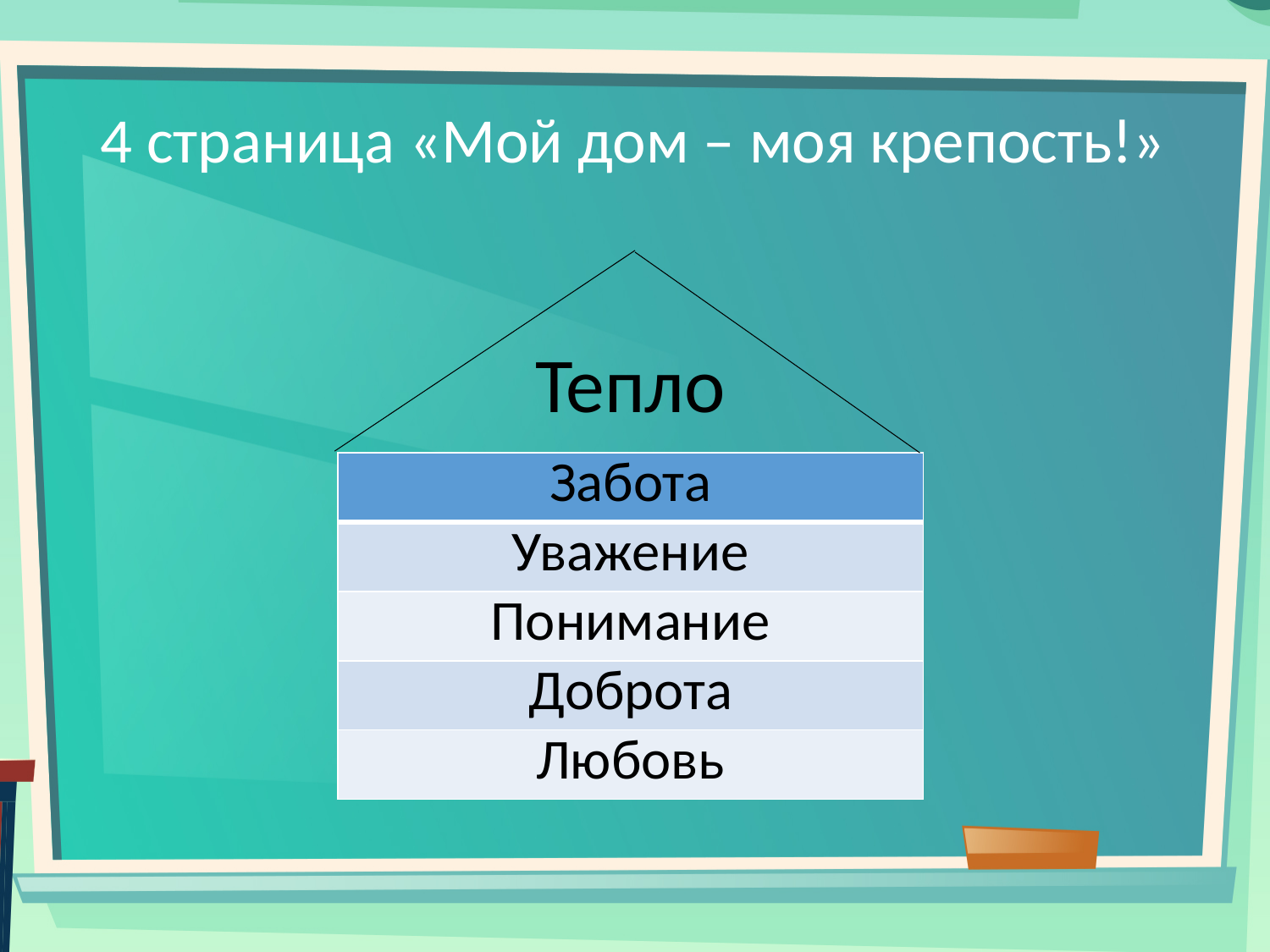

# 4 страница «Мой дом – моя крепость!»
Тепло
| Забота |
| --- |
| Уважение |
| Понимание |
| Доброта |
| Любовь |